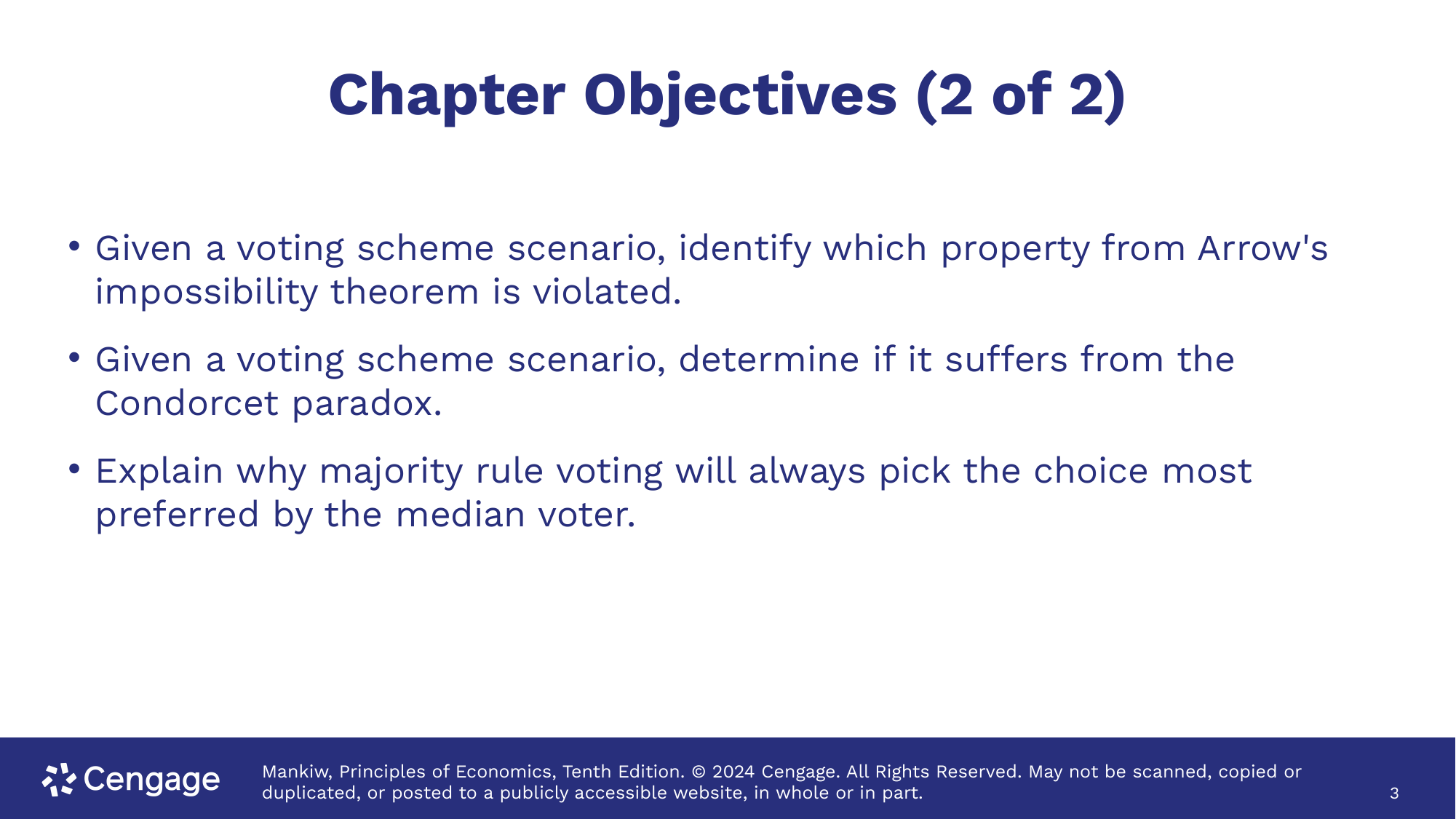

# Chapter Objectives (2 of 2)
Given a voting scheme scenario, identify which property from Arrow's impossibility theorem is violated.
Given a voting scheme scenario, determine if it suffers from the Condorcet paradox.
Explain why majority rule voting will always pick the choice most preferred by the median voter.